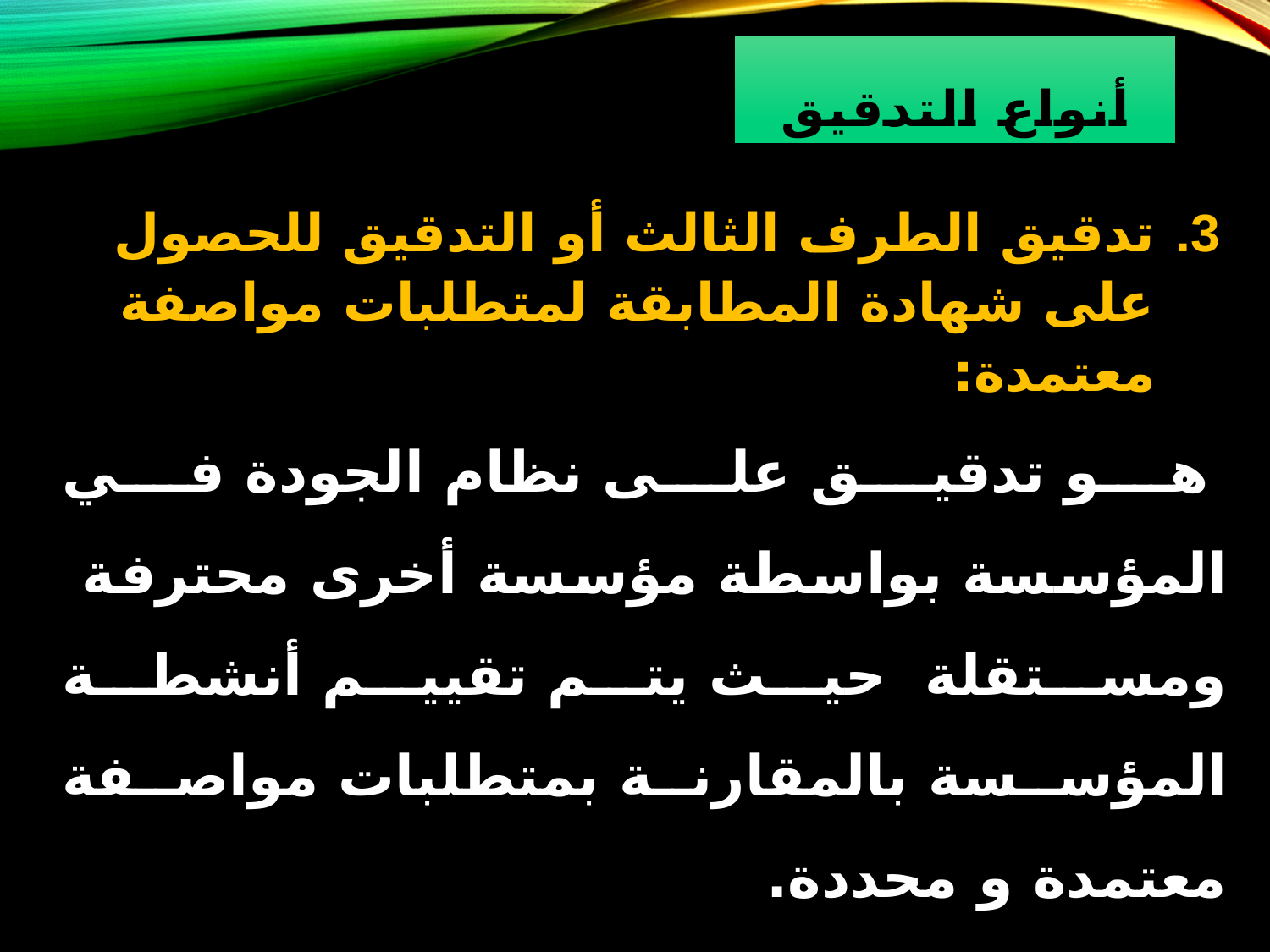

أنواع التدقيق
تدقيق الطرف الثالث أو التدقيق للحصول على شهادة المطابقة لمتطلبات مواصفة معتمدة:
 هو تدقيق على نظام الجودة في المؤسسة بواسطة مؤسسة أخرى محترفة  ومستقلة  حيث يتم تقييم أنشطة المؤسسة بالمقارنة بمتطلبات مواصفة معتمدة و محددة.